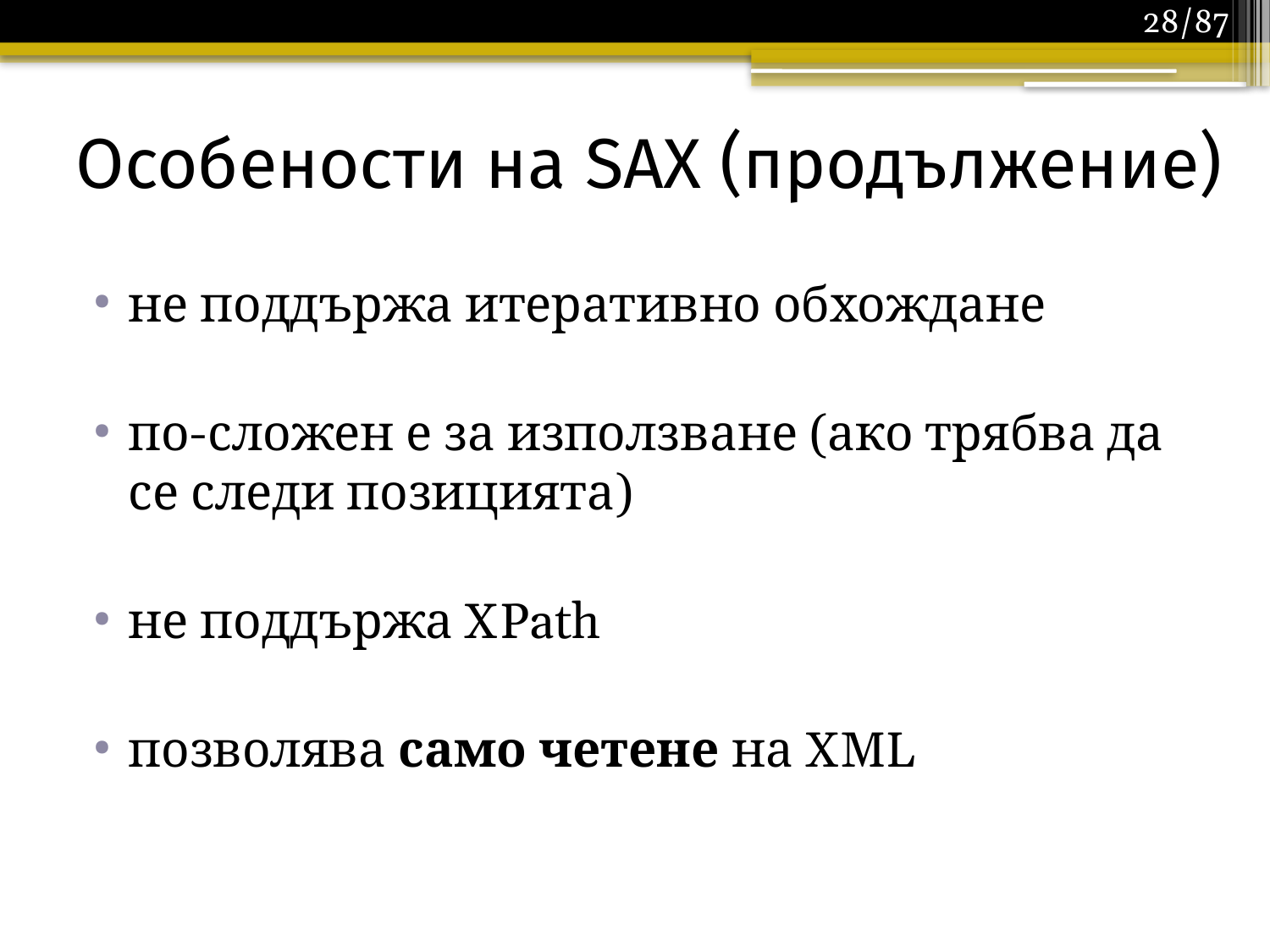

28/87
# Особености на SAX (продължение)
не поддържа итеративно обхождане

по-сложен е за използване (ако трябва да се следи позицията)

не поддържа XPath

позволява само четене на XML